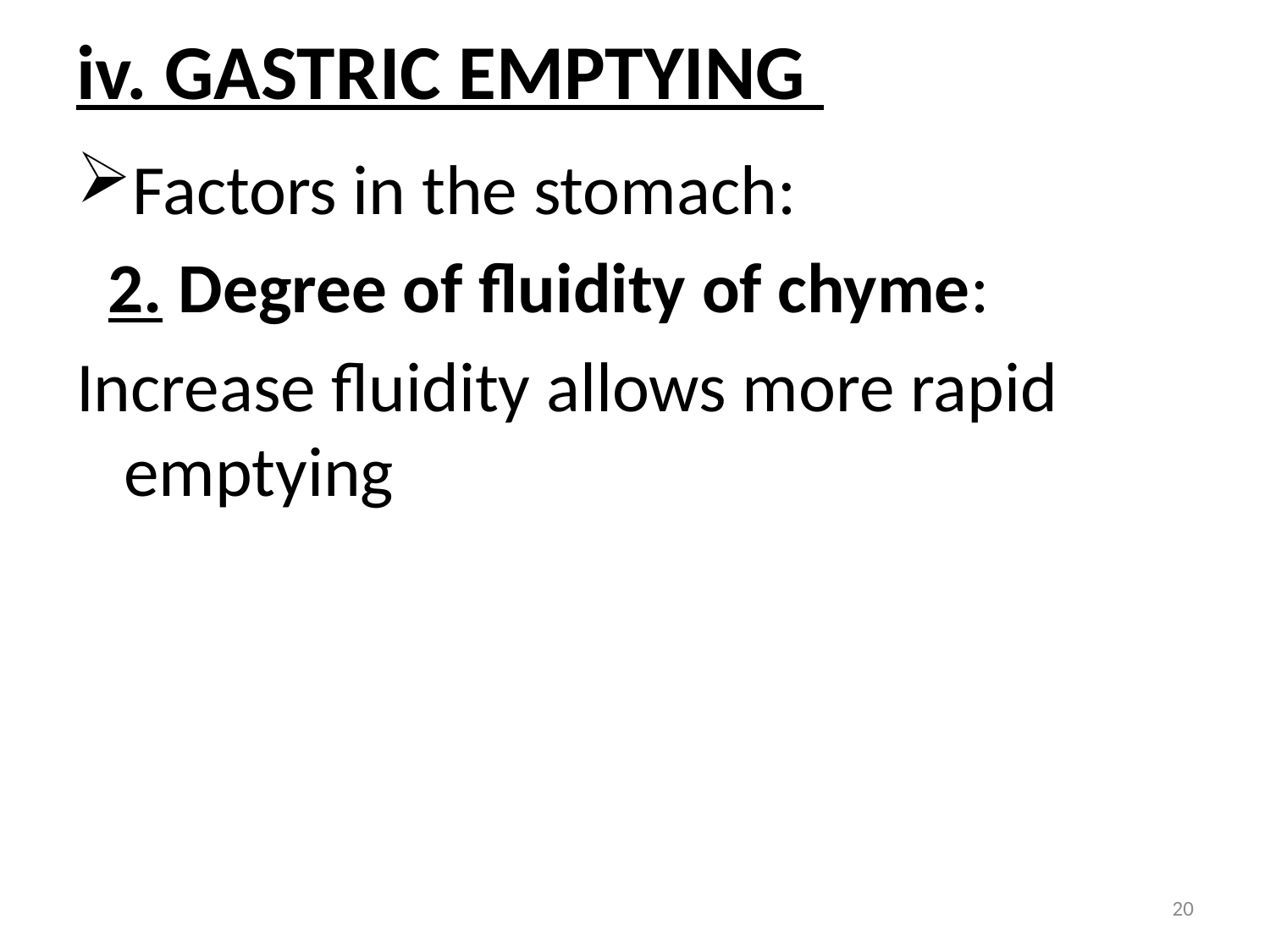

# iv. GASTRIC EMPTYING
Factors in the stomach:
  2. Degree of fluidity of chyme:
Increase fluidity allows more rapid emptying

20